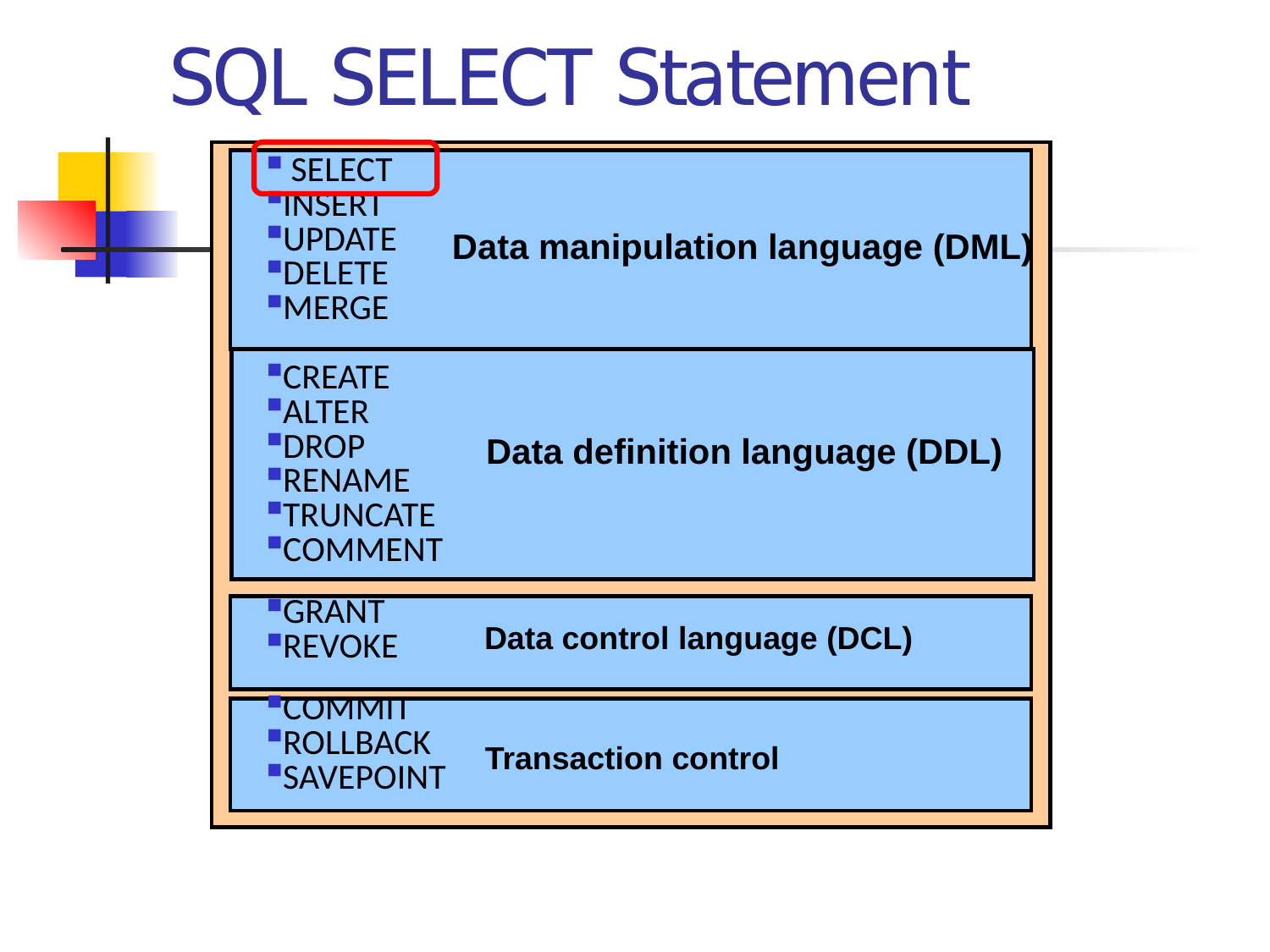

# SQL SELECT Statement

 SELECT
INSERT
UPDATE
DELETE
MERGE

CREATE
ALTER
DROP
RENAME
TRUNCATE
COMMENT
GRANT
REVOKE
COMMIT
ROLLBACK
SAVEPOINT

Data manipulation language (DML)

Data definition language (DDL)

Data control language (DCL)

Transaction control